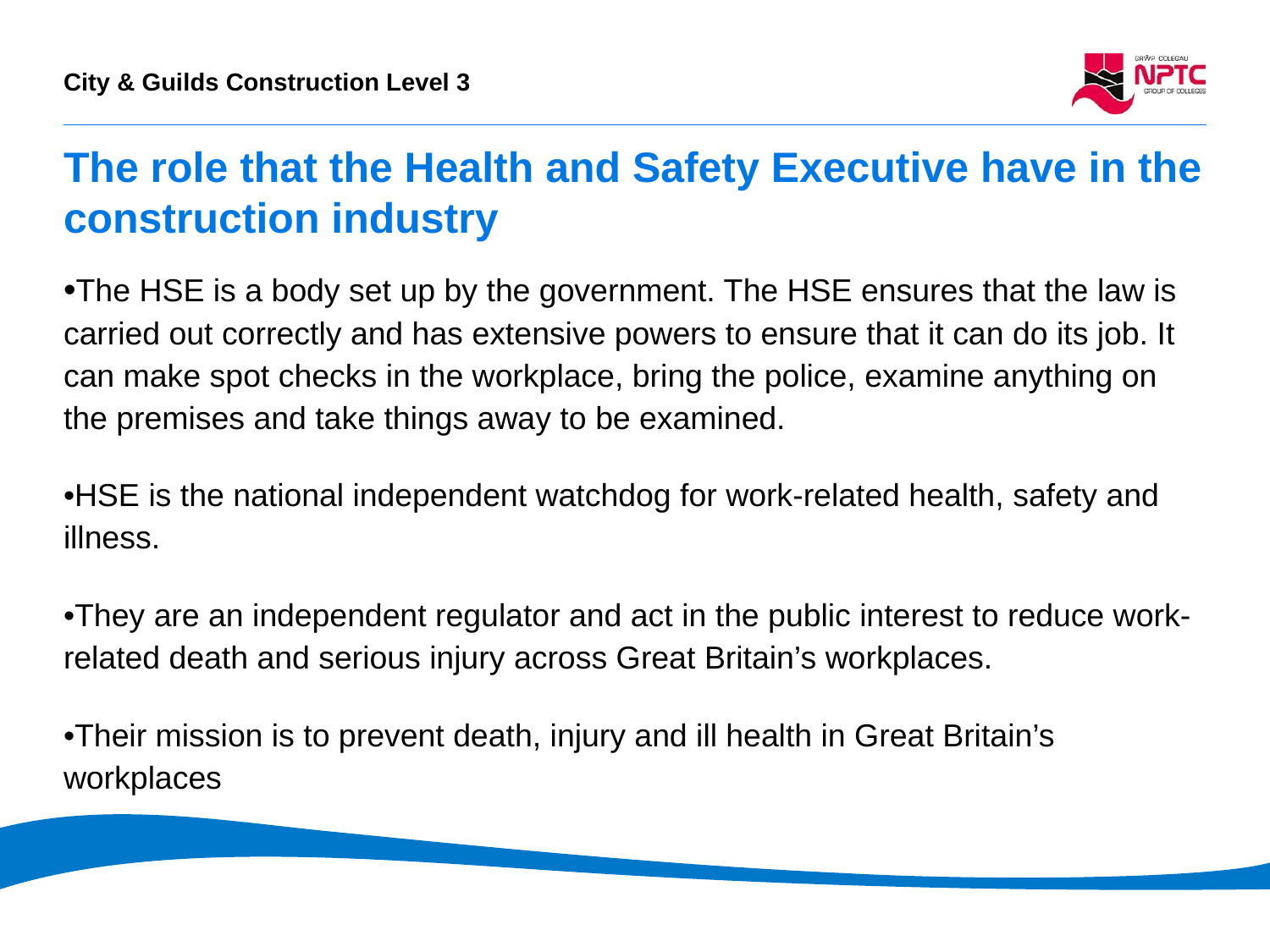

# The role that the Health and Safety Executive have in the construction industry
•The HSE is a body set up by the government. The HSE ensures that the law is carried out correctly and has extensive powers to ensure that it can do its job. It can make spot checks in the workplace, bring the police, examine anything on the premises and take things away to be examined.
•HSE is the national independent watchdog for work-related health, safety and illness.
•They are an independent regulator and act in the public interest to reduce work-related death and serious injury across Great Britain’s workplaces.
•Their mission is to prevent death, injury and ill health in Great Britain’s workplaces